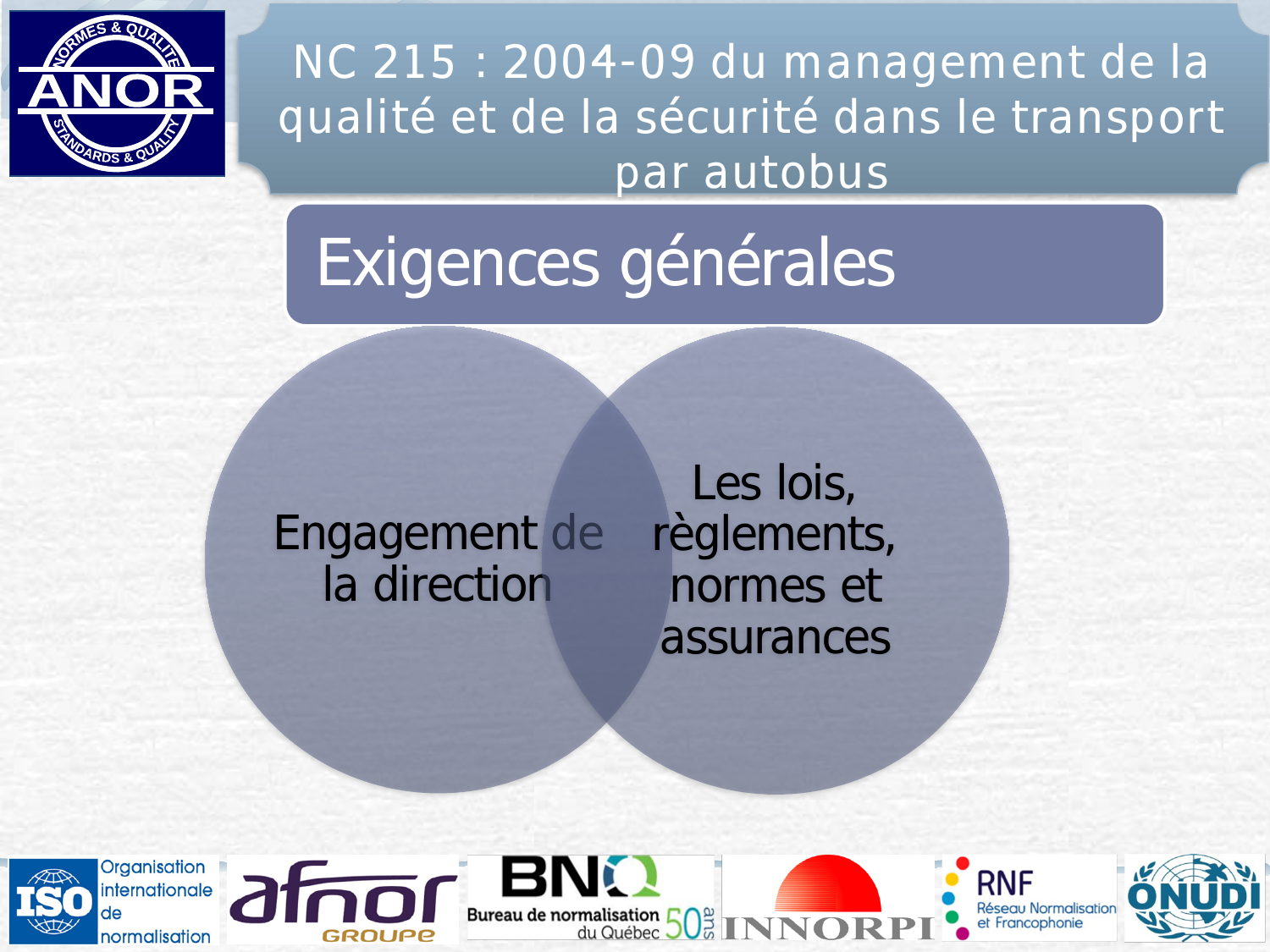

NC 215 : 2004-09 du management de la qualité et de la sécurité dans le transport par autobus
Exigences générales
Engagement de la direction
Les lois, règlements, normes et assurances